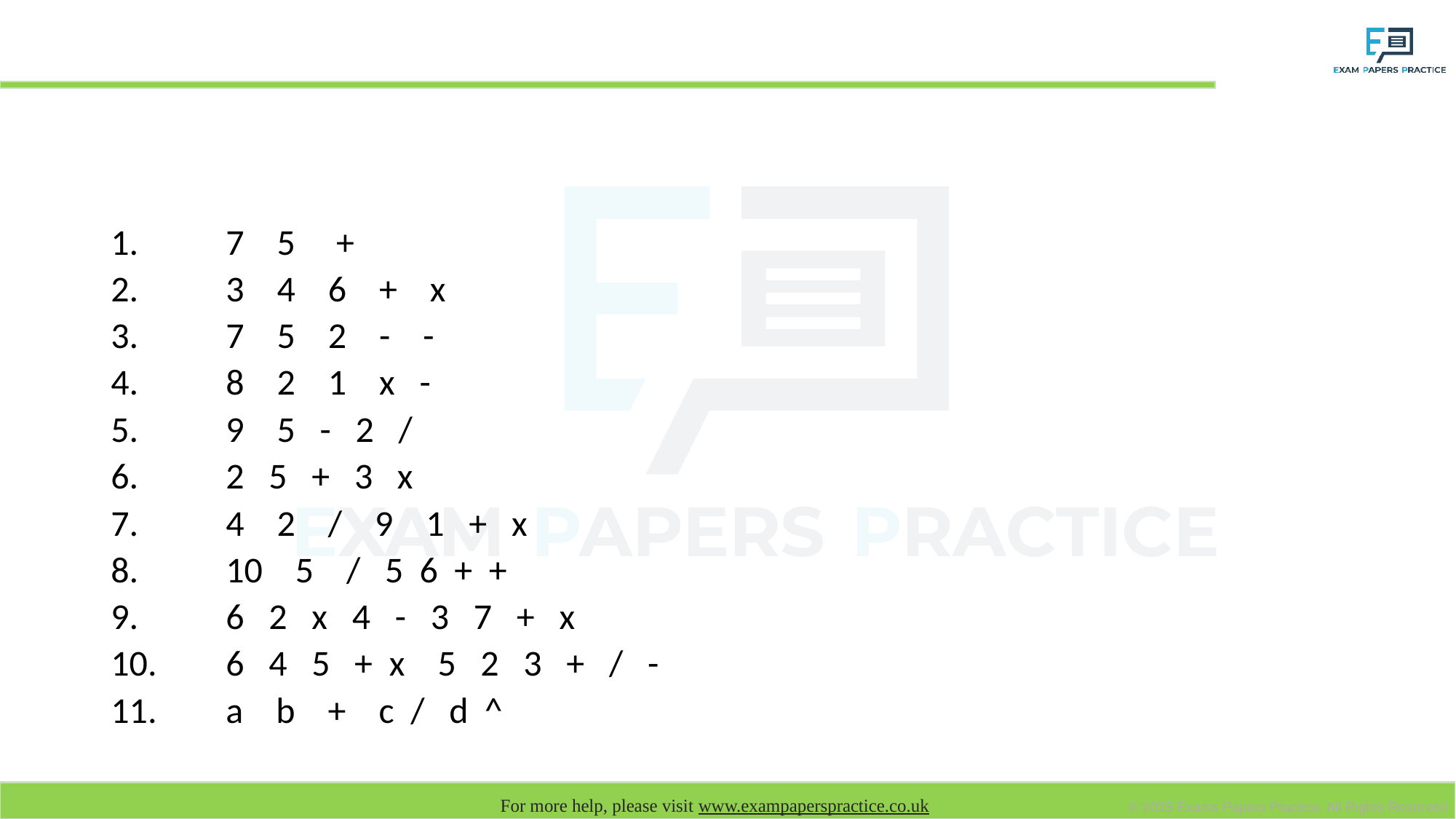

# Exercise: Convert the following to infix notation
7    5     +
3    4    6    +    x
7    5    2    -    -
8    2    1    x   -
9    5   -   2   /
2   5   +   3   x
4    2    /    9    1   +   x
10    5    /   5  6  +  +
6   2   x   4   -   3   7   +   x
6   4   5   +  x    5   2   3   +   /   -
a    b    +    c  /   d  ^